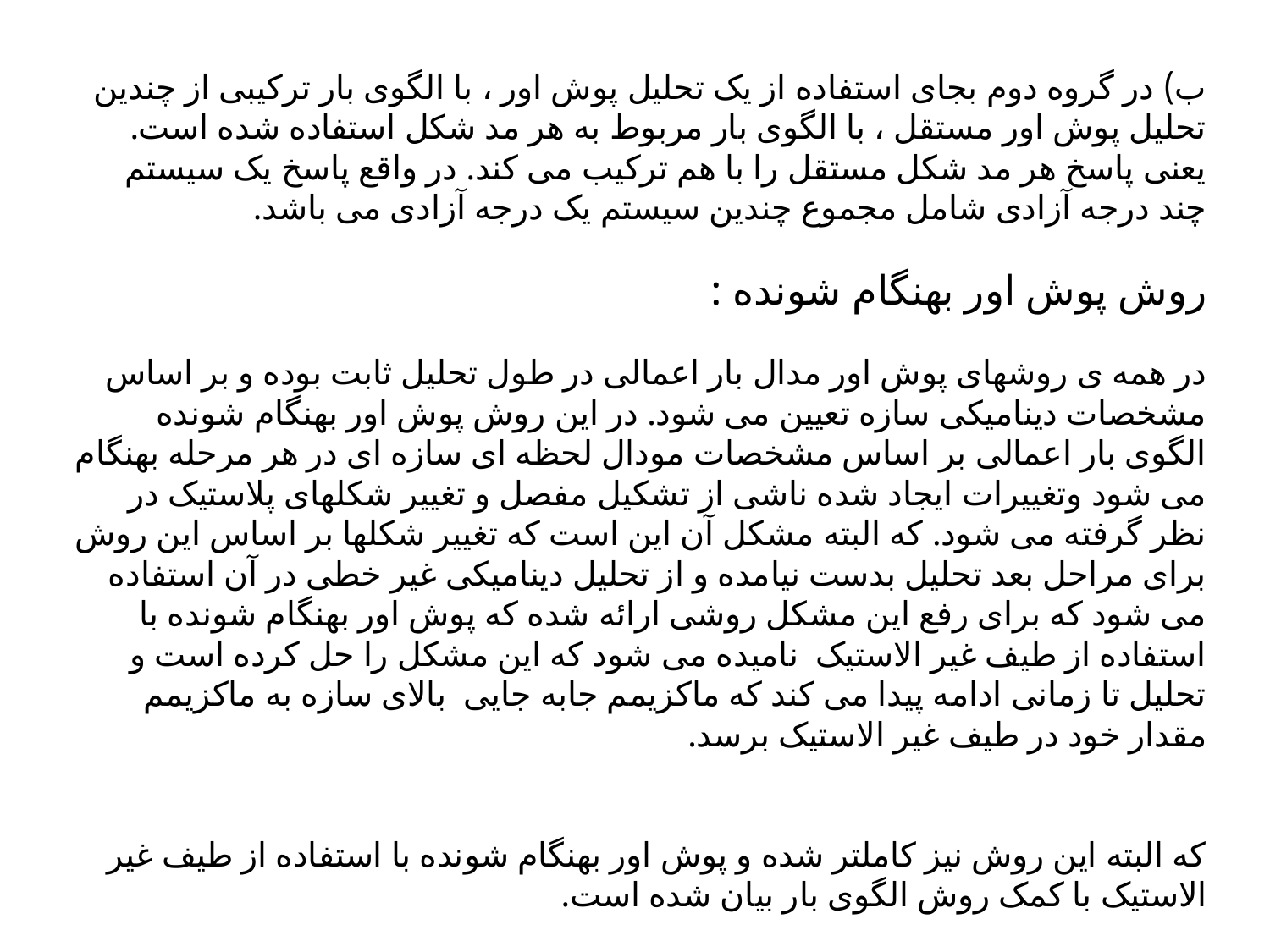

ب) در گروه دوم بجای استفاده از یک تحلیل پوش اور ، با الگوی بار ترکیبی از چندین تحلیل پوش اور مستقل ، با الگوی بار مربوط به هر مد شکل استفاده شده است. یعنی پاسخ هر مد شکل مستقل را با هم ترکیب می کند. در واقع پاسخ یک سیستم چند درجه آزادی شامل مجموع چندین سیستم یک درجه آزادی می باشد.

روش پوش اور بهنگام شونده :

در همه ی روشهای پوش اور مدال بار اعمالی در طول تحلیل ثابت بوده و بر اساس مشخصات دینامیکی سازه تعیین می شود. در این روش پوش اور بهنگام شونده الگوی بار اعمالی بر اساس مشخصات مودال لحظه ای سازه ای در هر مرحله بهنگام می شود وتغییرات ایجاد شده ناشی از تشکیل مفصل و تغییر شکلهای پلاستیک در نظر گرفته می شود. که البته مشکل آن این است که تغییر شکلها بر اساس این روش برای مراحل بعد تحلیل بدست نیامده و از تحلیل دینامیکی غیر خطی در آن استفاده می شود که برای رفع این مشکل روشی ارائه شده که پوش اور بهنگام شونده با استفاده از طیف غیر الاستیک  نامیده می شود که این مشکل را حل کرده است و تحلیل تا زمانی ادامه پیدا می کند که ماکزیمم جابه جایی  بالای سازه به ماکزیمم مقدار خود در طیف غیر الاستیک برسد.

که البته این روش نیز کاملتر شده و پوش اور بهنگام شونده با استفاده از طیف غیر الاستیک با کمک روش الگوی بار بیان شده است.